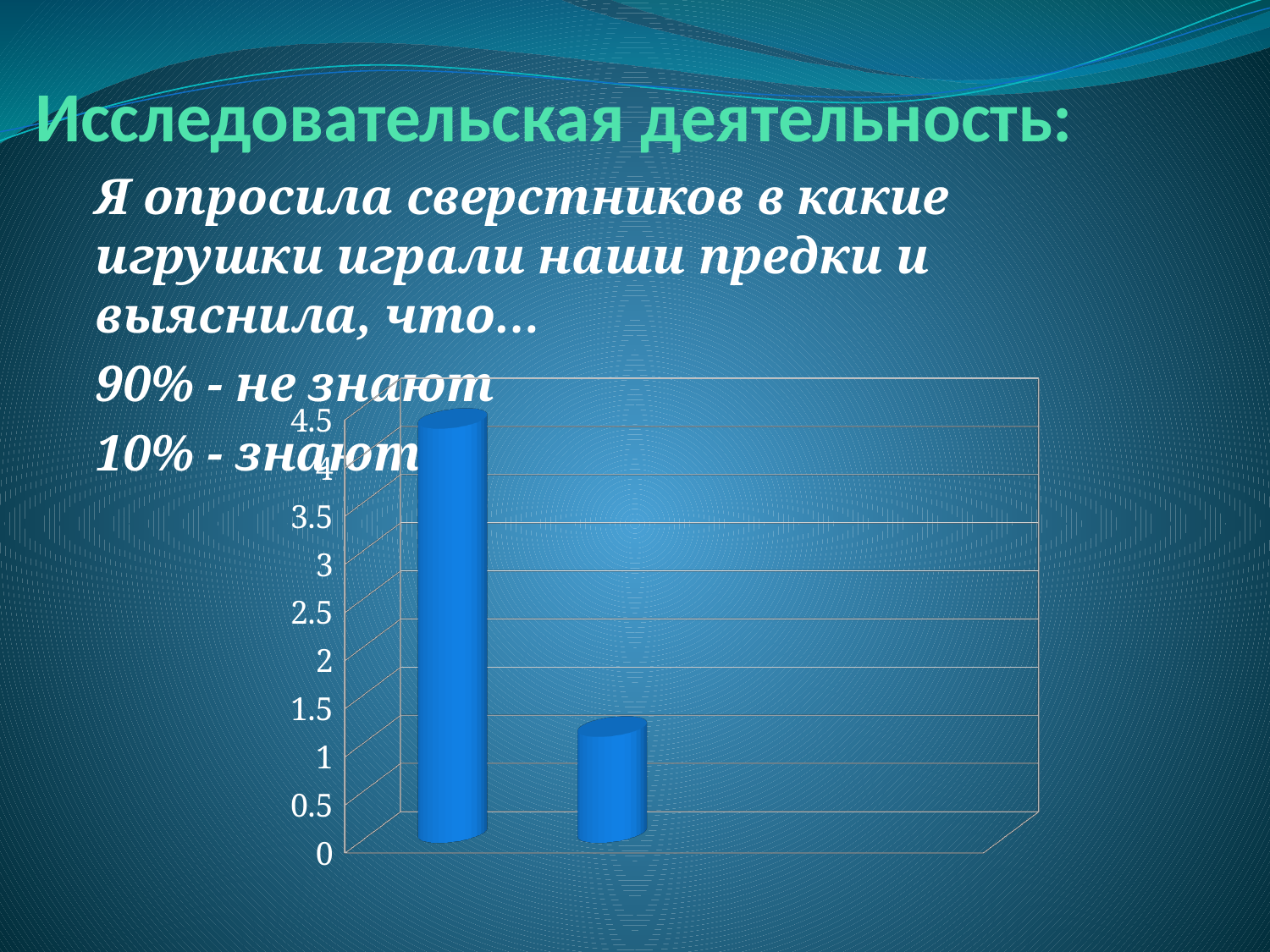

# Исследовательская деятельность:
Я опросила сверстников в какие игрушки играли наши предки и выяснила, что…
90% - не знают
10% - знают

[unsupported chart]